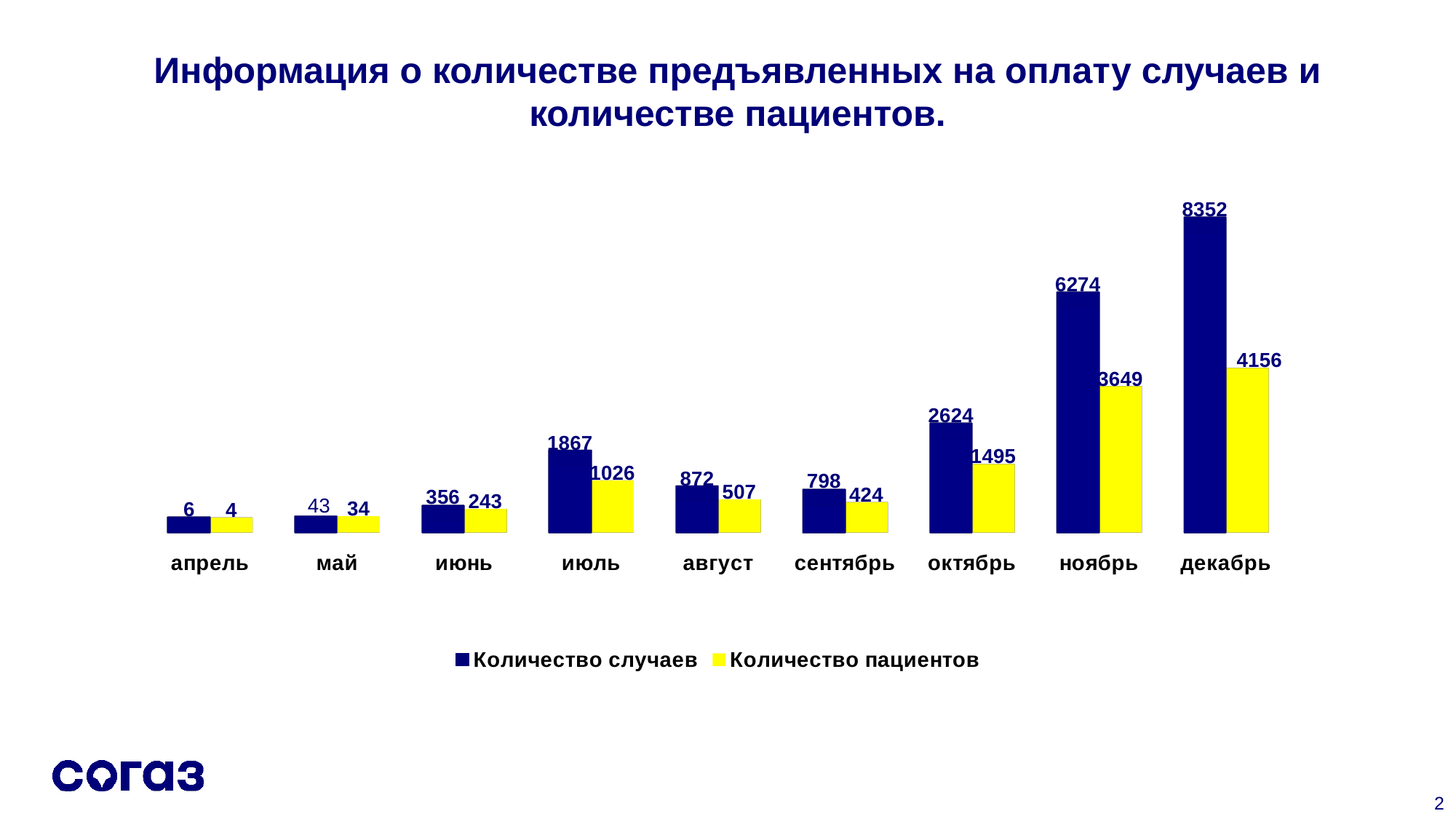

# Информация о количестве предъявленных на оплату случаев и количестве пациентов.

[unsupported chart]

2